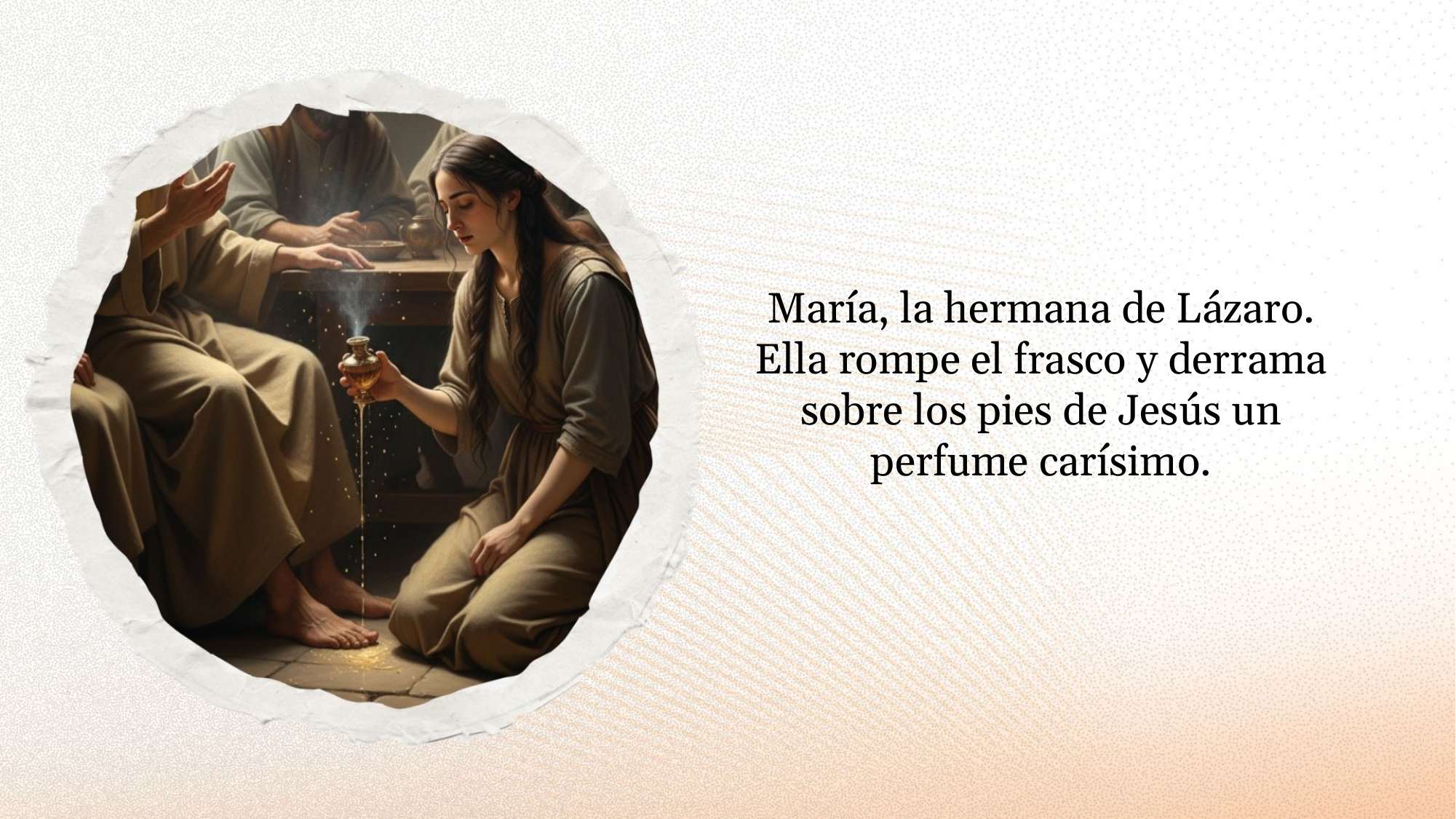

María, la hermana de Lázaro. Ella rompe el frasco y derrama sobre los pies de Jesús un perfume carísimo.